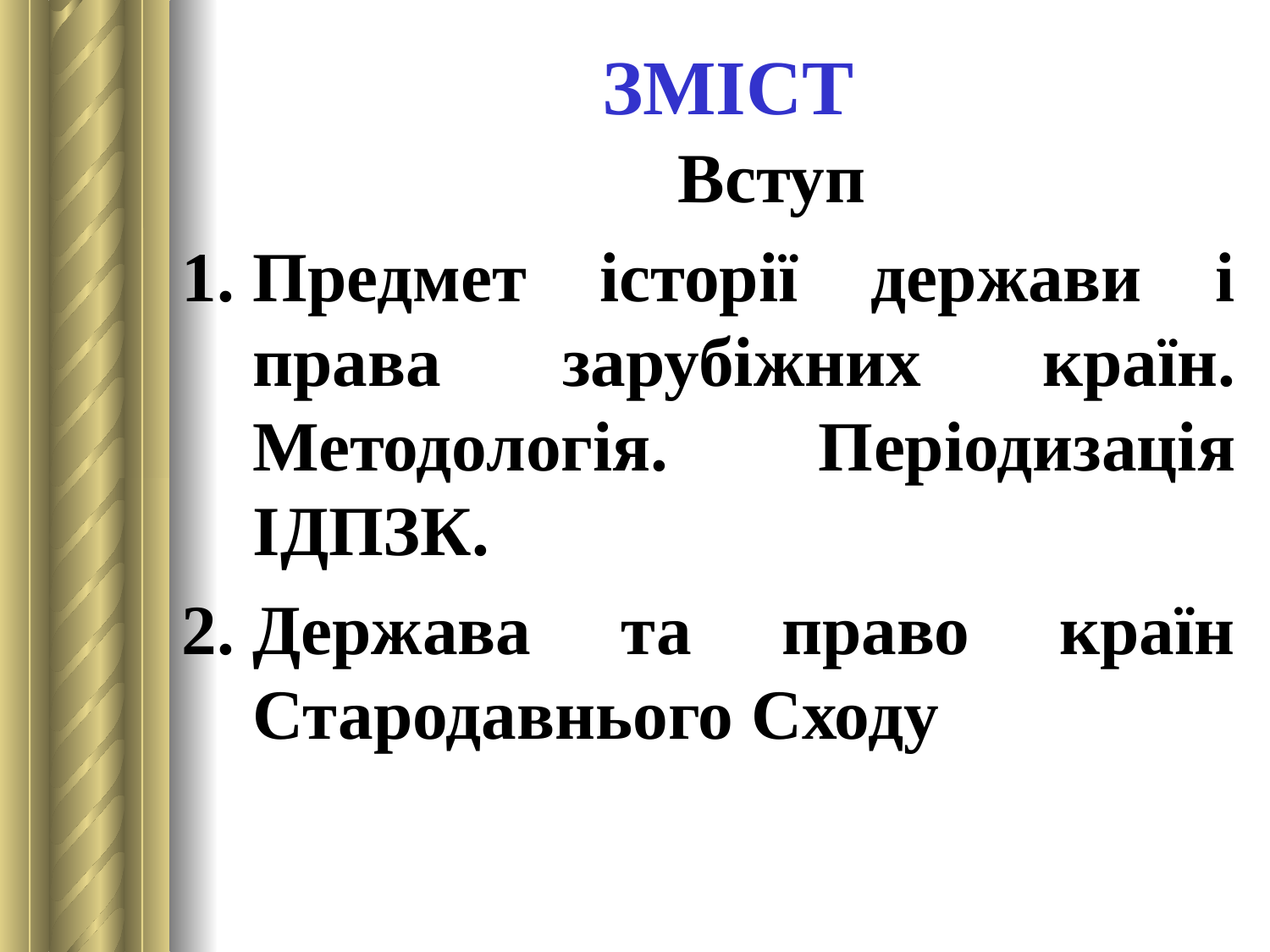

# ЗМІСТ
	Вступ
Предмет історії держави і права зарубіжних країн. Методологія. Періодизація ІДПЗК.
Держава та право країн Стародавнього Сходу